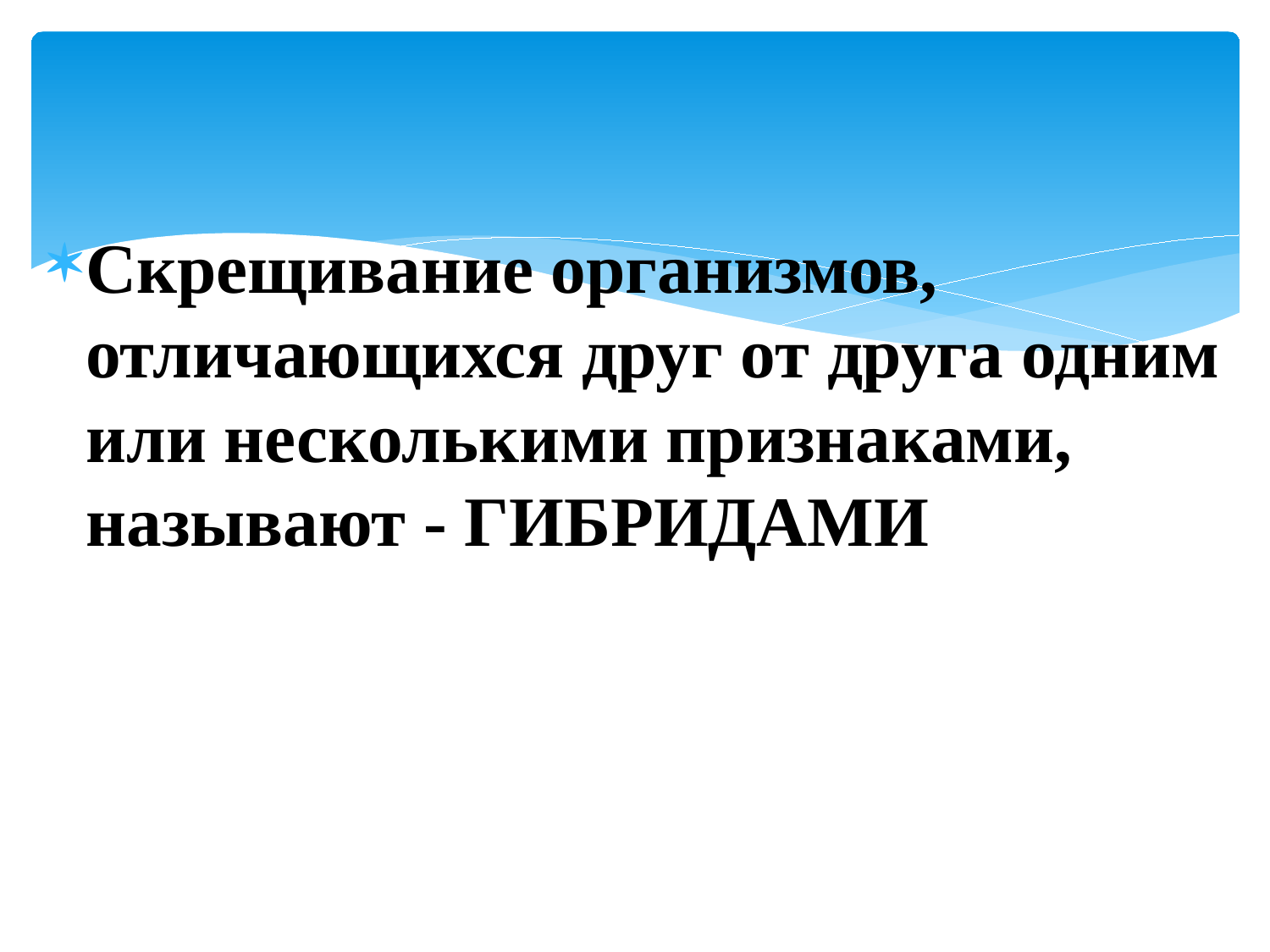

#
Скрещивание организмов, отличающихся друг от друга одним или несколькими признаками, называют - ГИБРИДАМИ